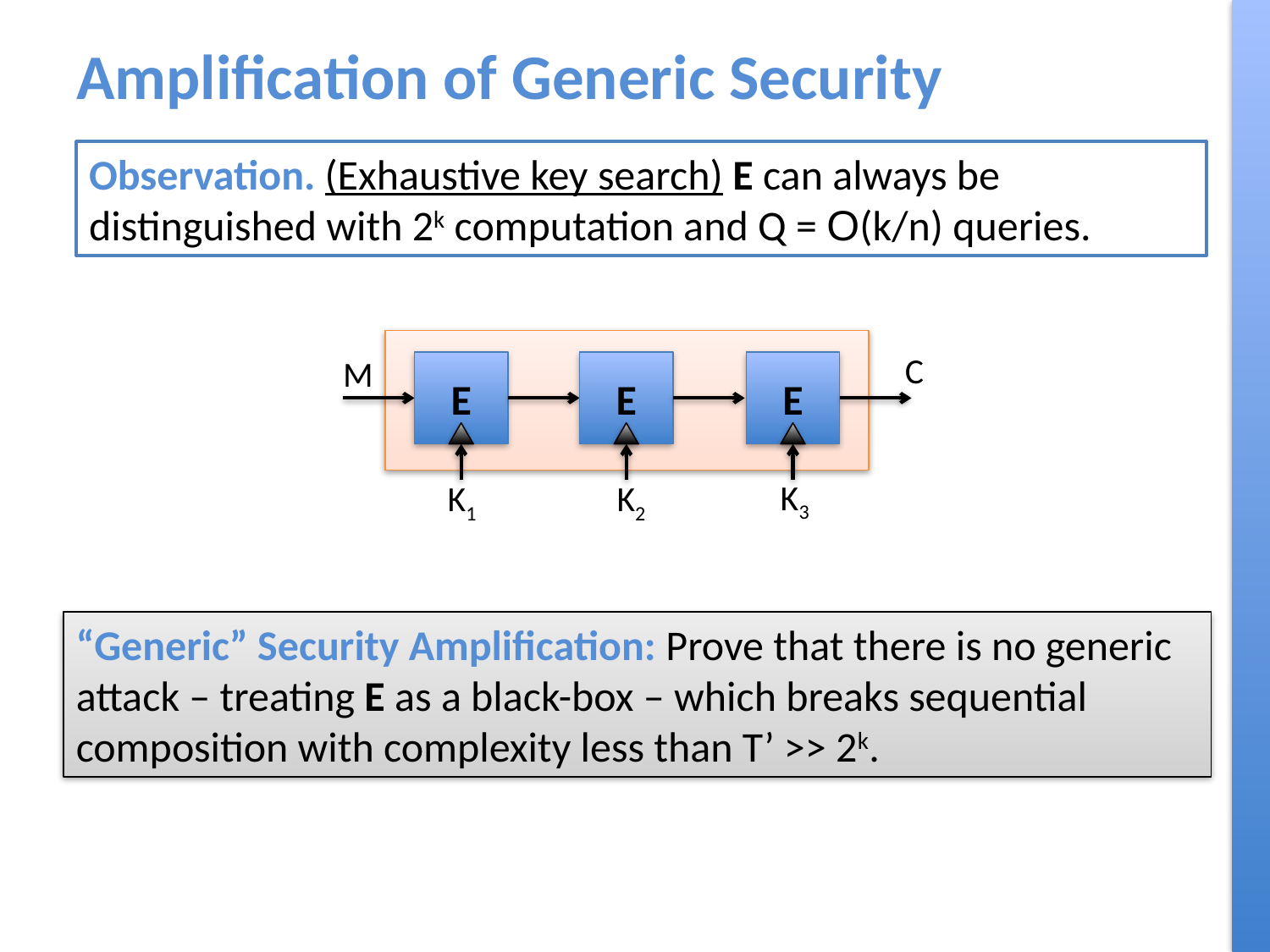

# Amplification of Generic Security
Observation. (Exhaustive key search) E can always be distinguished with 2k computation and Q = O(k/n) queries.

C
M
E
K1
E
K2
E
K3

“Generic” Security Amplification: Prove that there is no generic attack – treating E as a black-box – which breaks sequential composition with complexity less than T’ >> 2k.